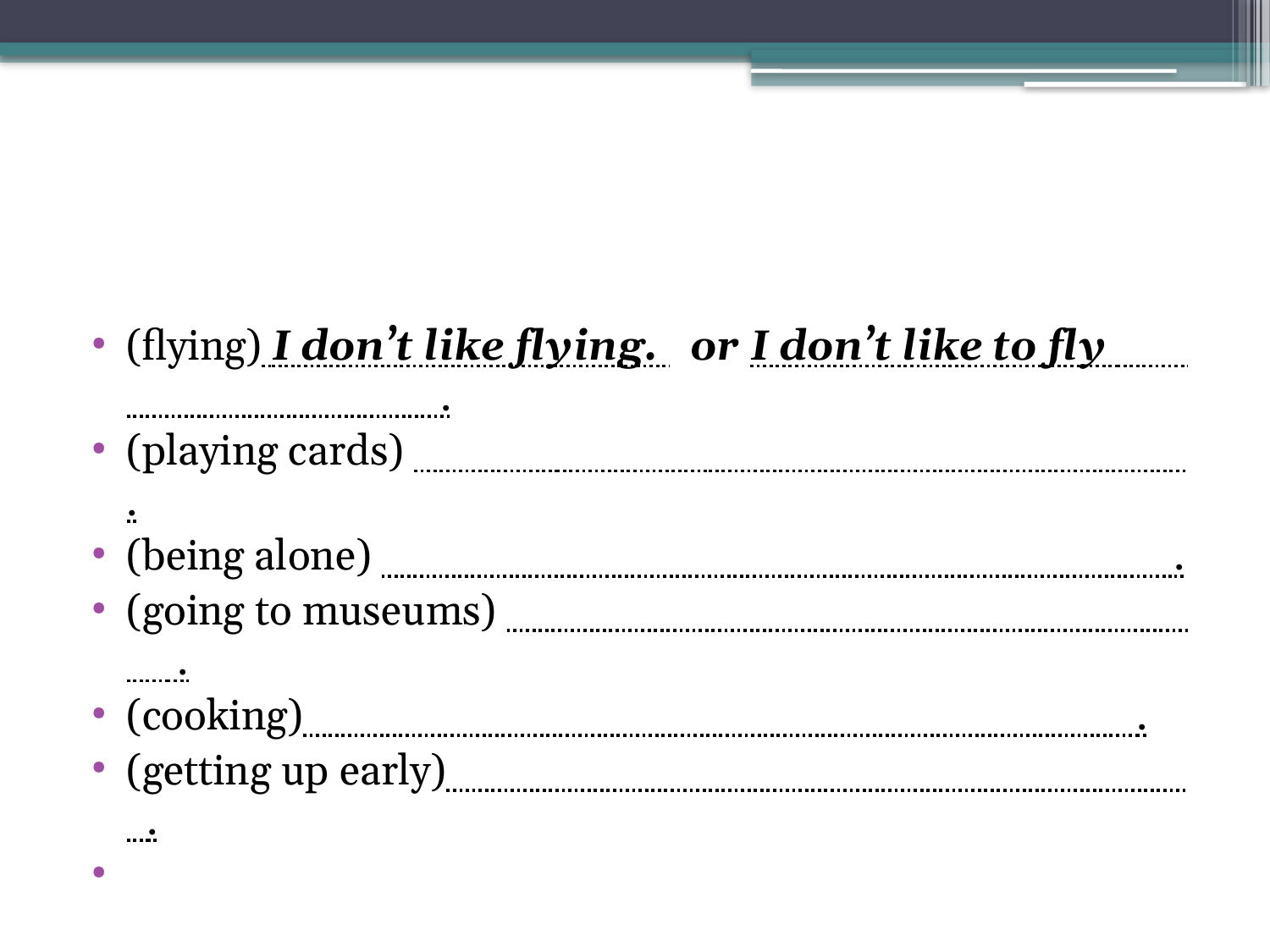

#
(flying) I don’t like flying.   or I don’t like to fly                                        .
(playing cards)                                                                              .
(being alone)                                                                               .
(going to museums)                                                                          .
(cooking)                                                                                  .
(getting up early)                                                                            .